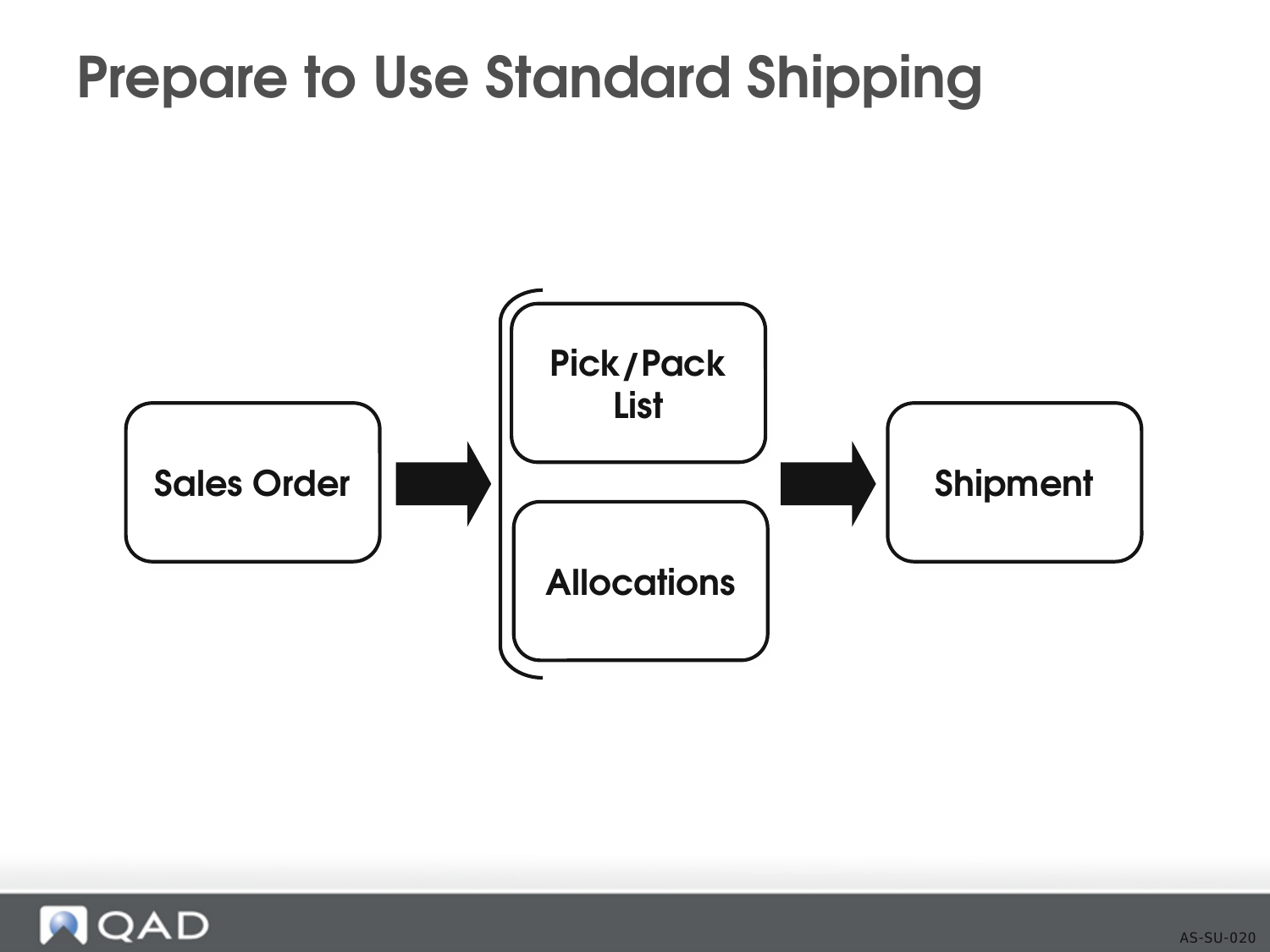

# Prepare to Use Standard Shipping

Pick/Pack
List
Sales Order
Shipment

Allocations
AS-SU-020